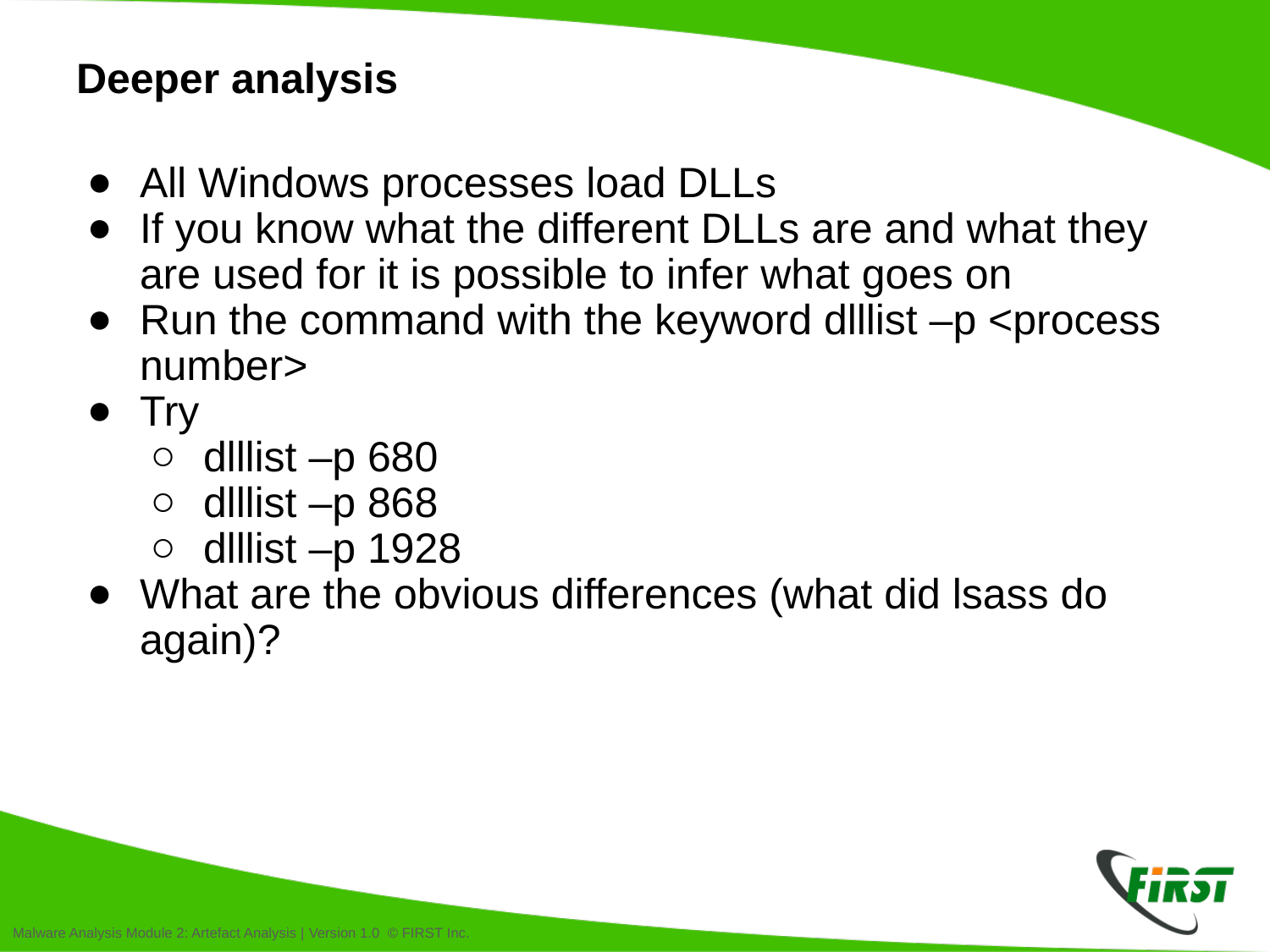

# Deeper analysis
All Windows processes load DLLs
If you know what the different DLLs are and what they are used for it is possible to infer what goes on
Run the command with the keyword dlllist –p <process number>
Try
dlllist –p 680
dlllist –p 868
dlllist –p 1928
What are the obvious differences (what did lsass do again)?